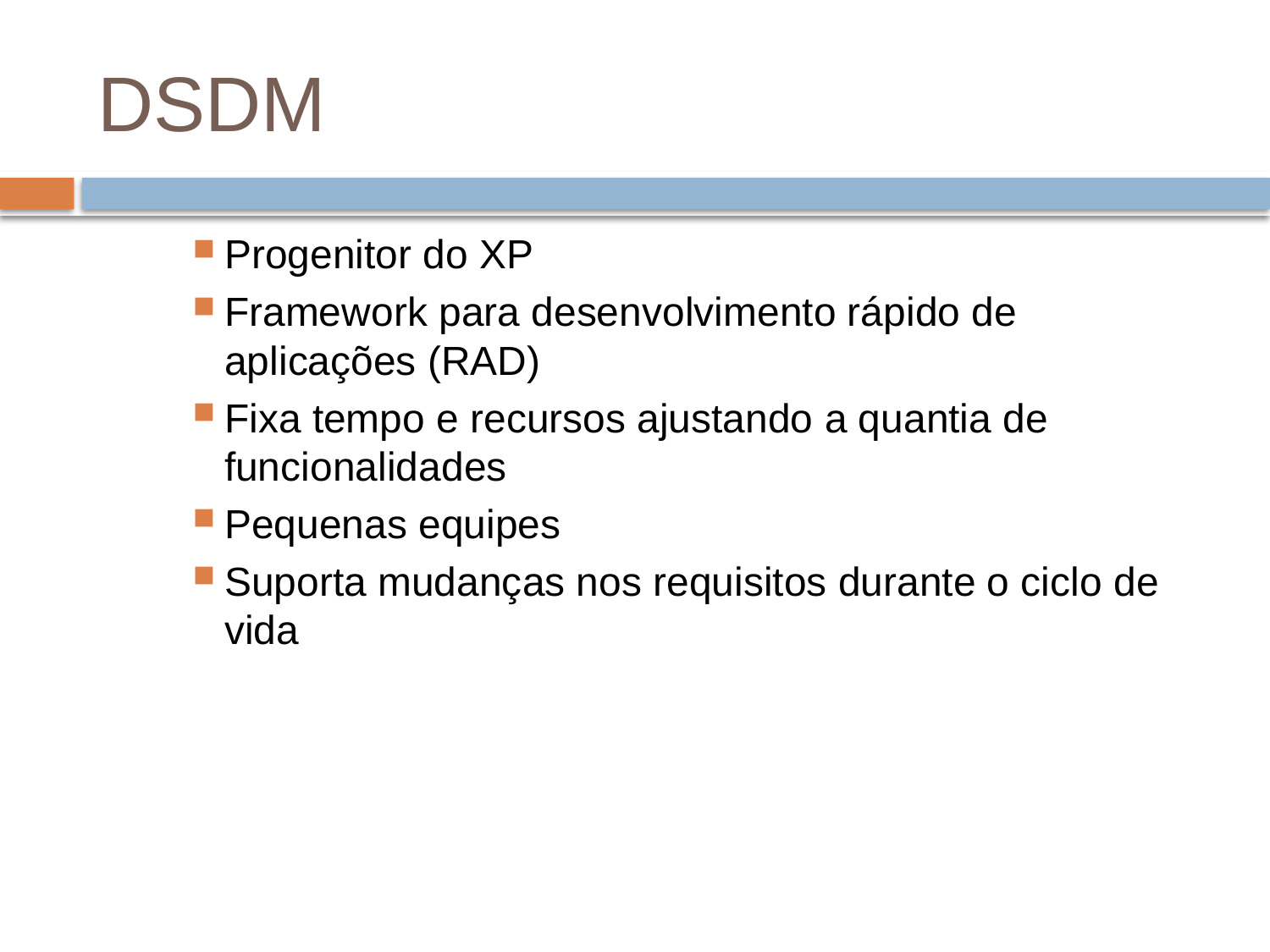

# DSDM
Progenitor do XP
Framework para desenvolvimento rápido de aplicações (RAD)
Fixa tempo e recursos ajustando a quantia de funcionalidades
Pequenas equipes
Suporta mudanças nos requisitos durante o ciclo de vida